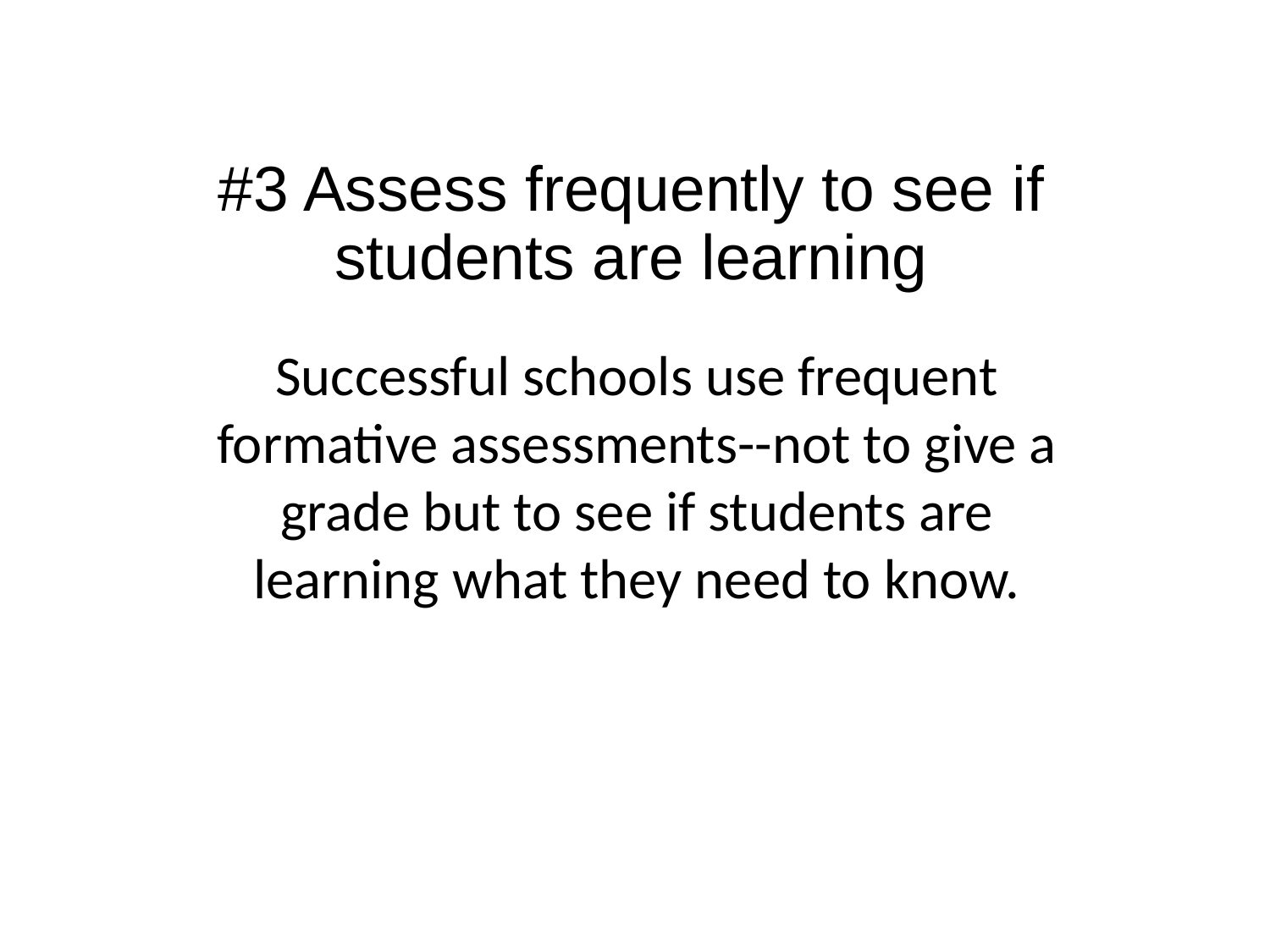

# #3 Assess frequently to see if students are learning
Successful schools use frequent formative assessments--not to give a grade but to see if students are learning what they need to know.